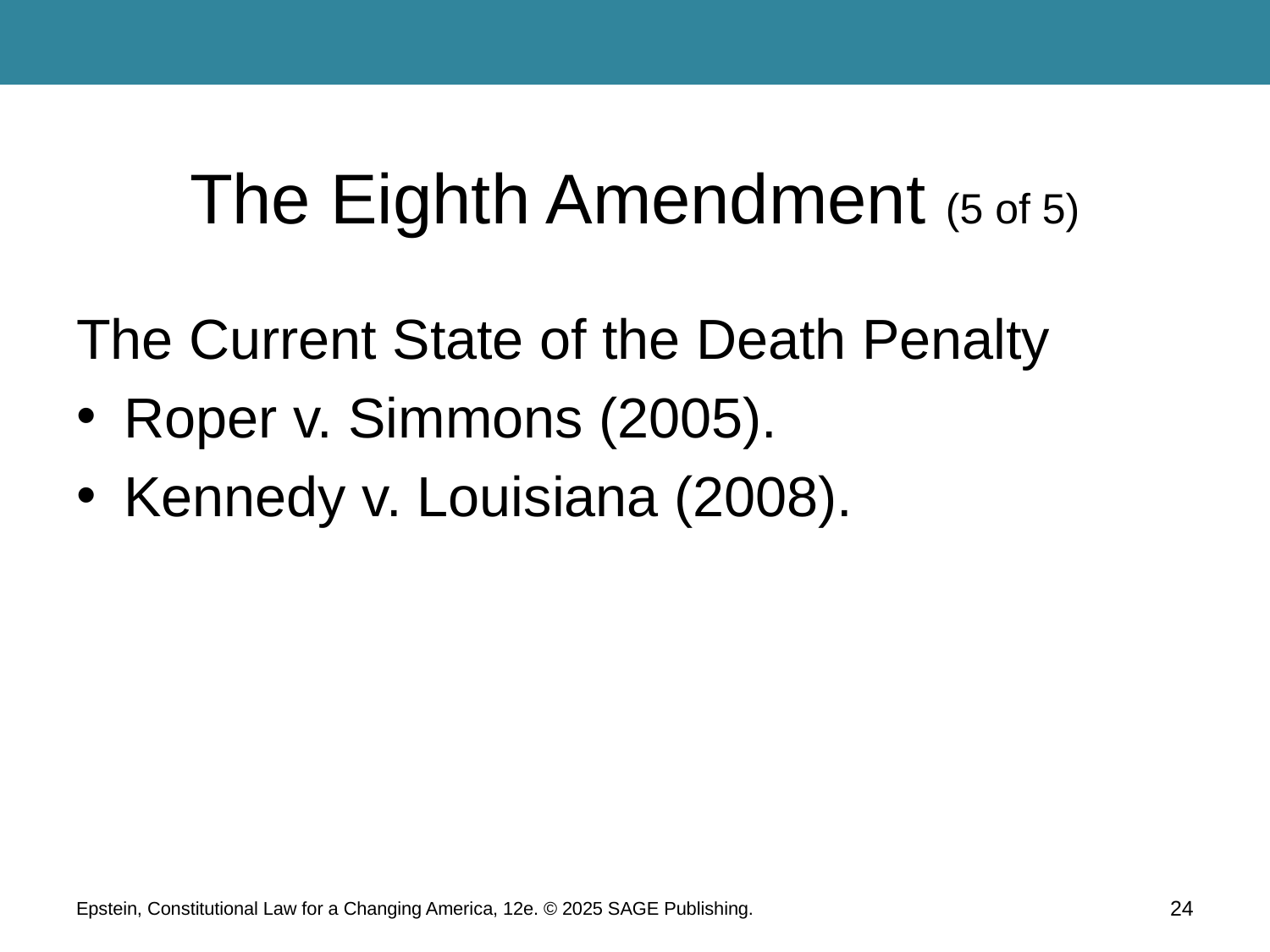

# The Eighth Amendment (5 of 5)
The Current State of the Death Penalty
Roper v. Simmons (2005).
Kennedy v. Louisiana (2008).
Epstein, Constitutional Law for a Changing America, 12e. © 2025 SAGE Publishing.
24